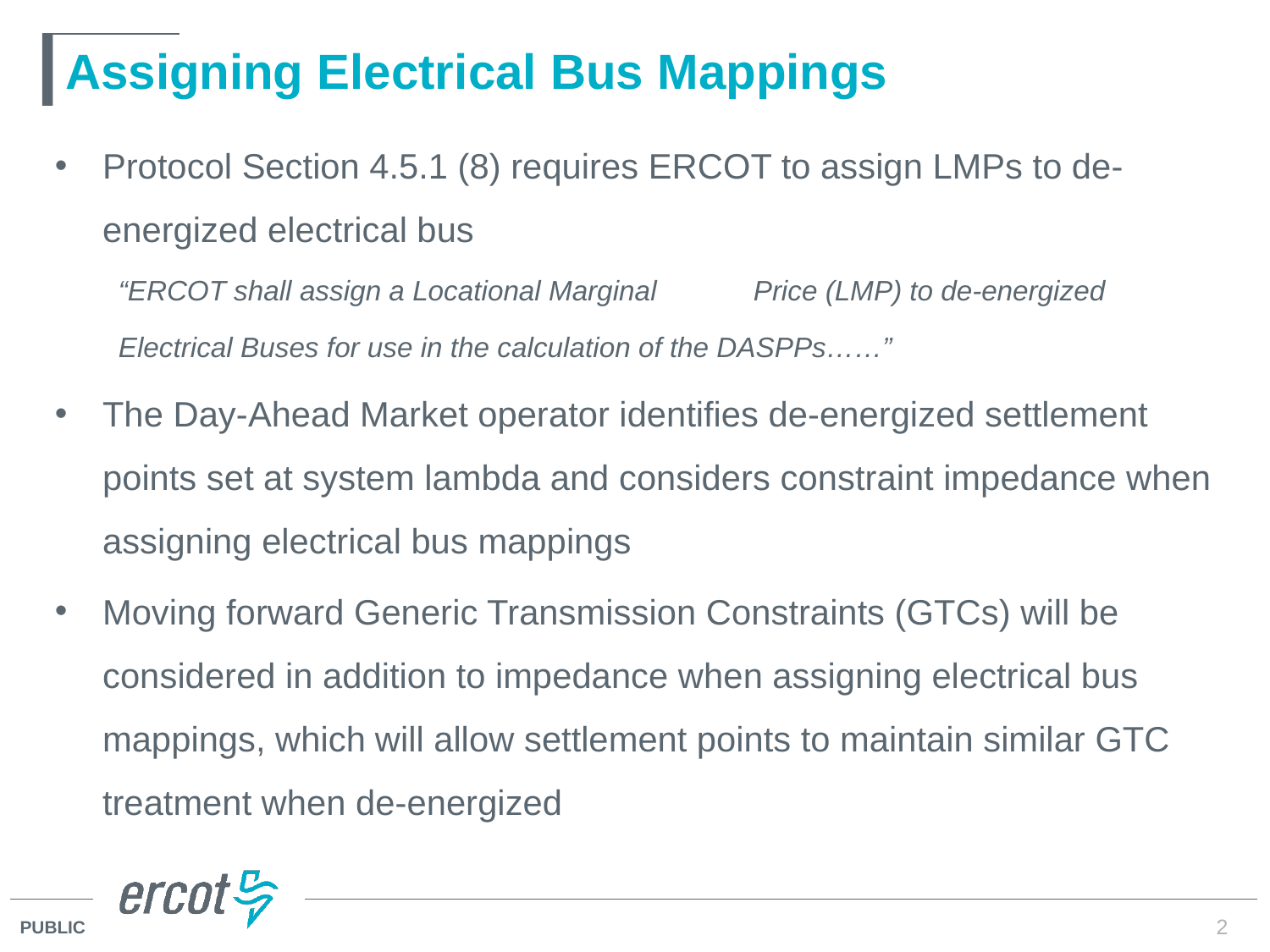

# Assigning Electrical Bus Mappings
Protocol Section 4.5.1 (8) requires ERCOT to assign LMPs to de-energized electrical bus
“ERCOT shall assign a Locational Marginal 	Price (LMP) to de-energized Electrical Buses for use in the calculation of the DASPPs……”
The Day-Ahead Market operator identifies de-energized settlement points set at system lambda and considers constraint impedance when assigning electrical bus mappings
Moving forward Generic Transmission Constraints (GTCs) will be considered in addition to impedance when assigning electrical bus mappings, which will allow settlement points to maintain similar GTC treatment when de-energized
2